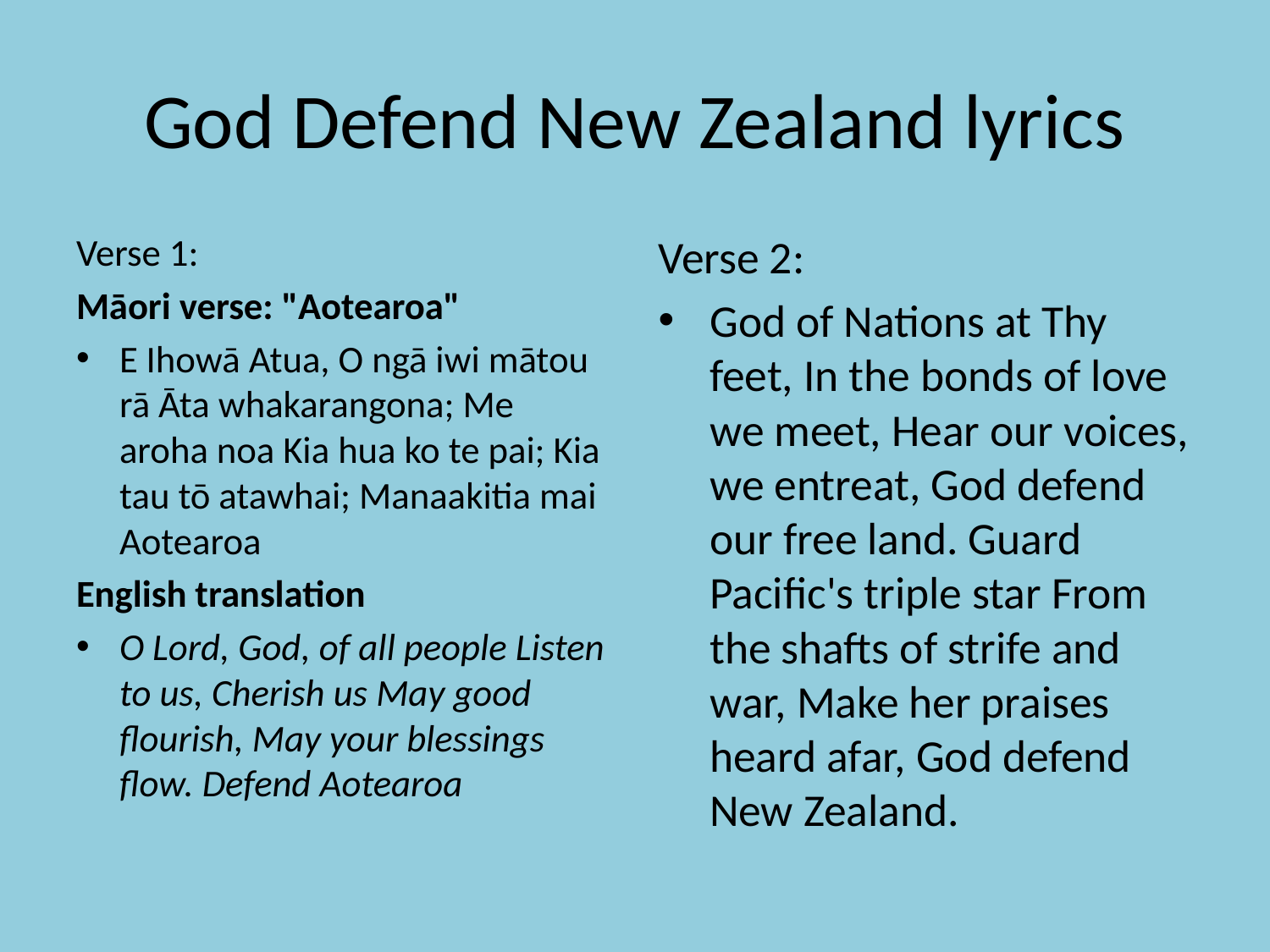

# God Defend New Zealand lyrics
Verse 1:
Māori verse: "Aotearoa"
E Ihowā Atua, O ngā iwi mātou rā Āta whakarangona; Me aroha noa Kia hua ko te pai; Kia tau tō atawhai; Manaakitia mai Aotearoa
English translation
O Lord, God, of all people Listen to us, Cherish us May good flourish, May your blessings flow. Defend Aotearoa
Verse 2:
God of Nations at Thy feet, In the bonds of love we meet, Hear our voices, we entreat, God defend our free land. Guard Pacific's triple star From the shafts of strife and war, Make her praises heard afar, God defend New Zealand.